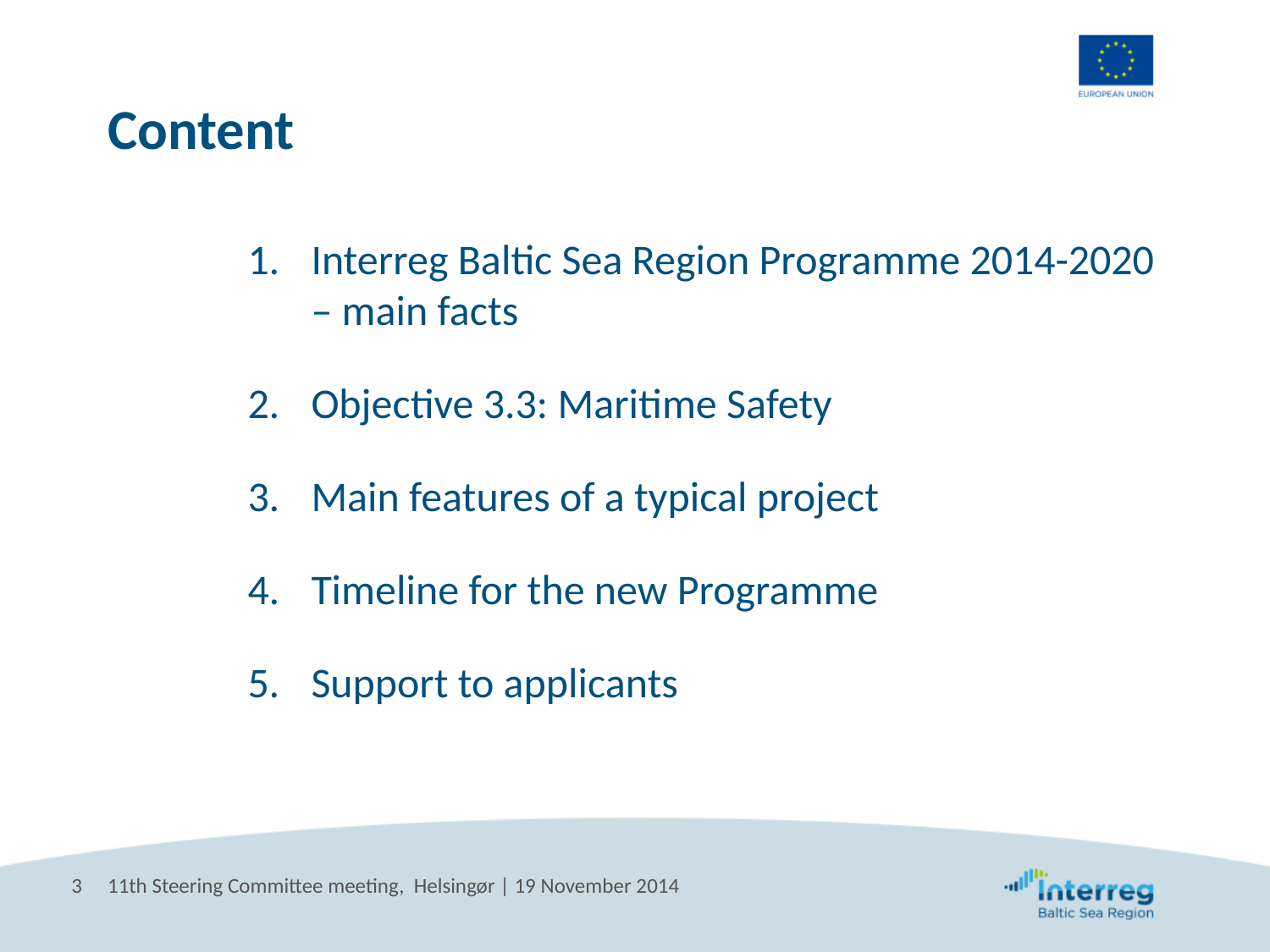

# Content
Interreg Baltic Sea Region Programme 2014-2020 – main facts
Objective 3.3: Maritime Safety
Main features of a typical project
Timeline for the new Programme
Support to applicants

3
11th Steering Committee meeting,  Helsingør | 19 November 2014